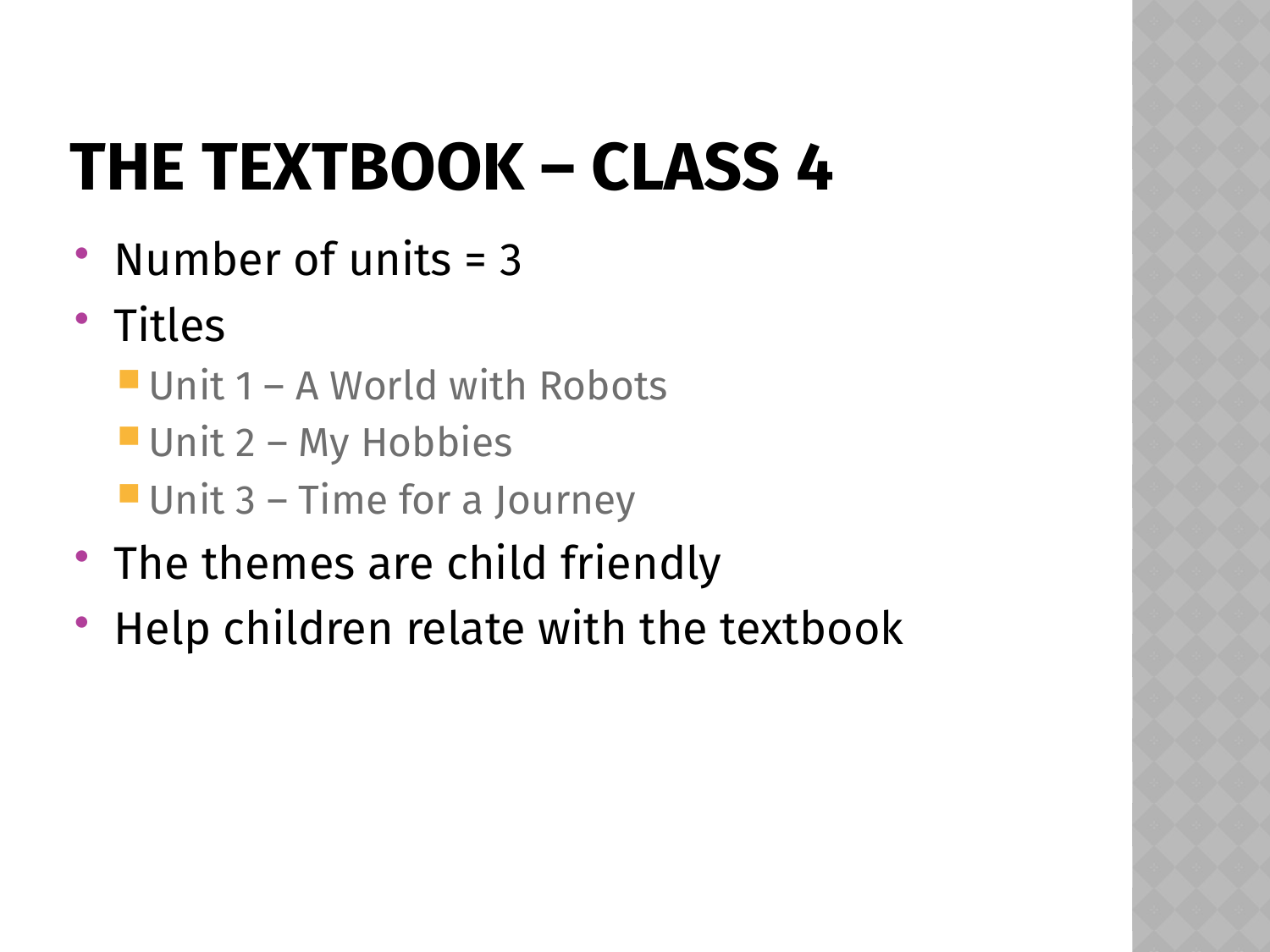

# The textbook – Class 4
Number of units = 3
Titles
Unit 1 – A World with Robots
Unit 2 – My Hobbies
Unit 3 – Time for a Journey
The themes are child friendly
Help children relate with the textbook